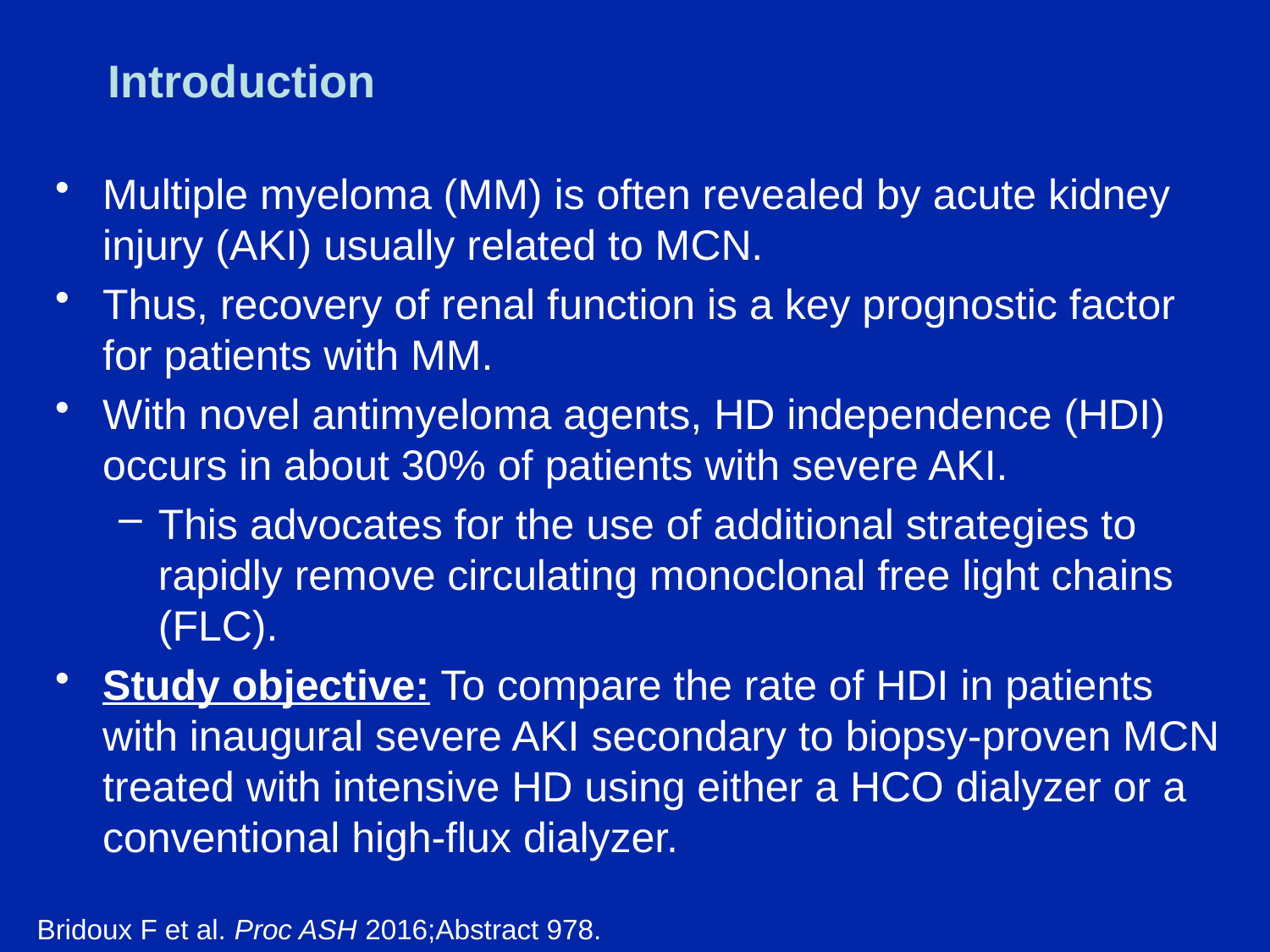

# Introduction
Multiple myeloma (MM) is often revealed by acute kidney injury (AKI) usually related to MCN.
Thus, recovery of renal function is a key prognostic factor for patients with MM.
With novel antimyeloma agents, HD independence (HDI) occurs in about 30% of patients with severe AKI.
This advocates for the use of additional strategies to rapidly remove circulating monoclonal free light chains (FLC).
Study objective: To compare the rate of HDI in patients with inaugural severe AKI secondary to biopsy-proven MCN treated with intensive HD using either a HCO dialyzer or a conventional high-flux dialyzer.
Bridoux F et al. Proc ASH 2016;Abstract 978.